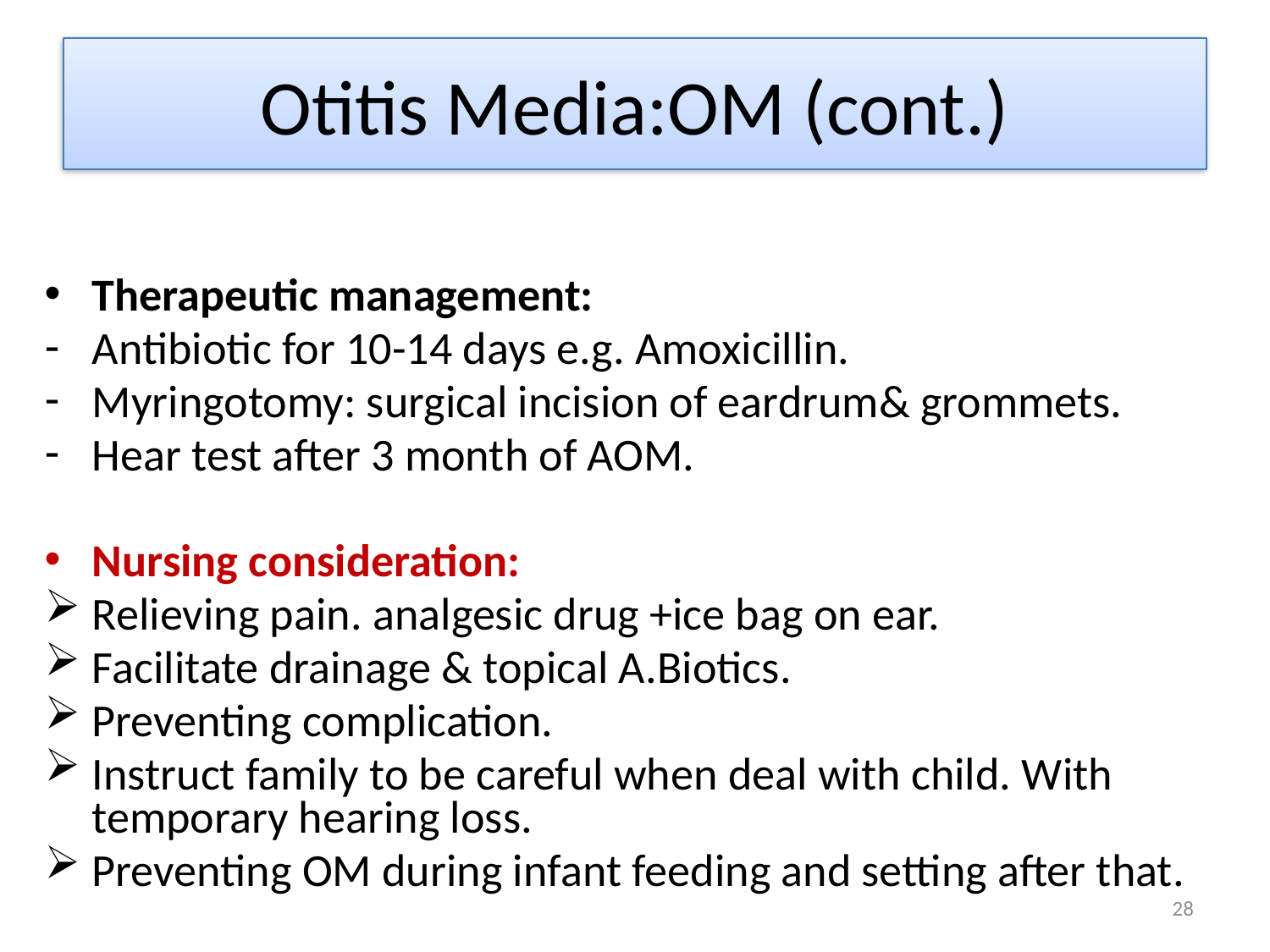

# Otitis Media:OM (cont.)
Therapeutic management:
Antibiotic for 10-14 days e.g. Amoxicillin.
Myringotomy: surgical incision of eardrum& grommets.
Hear test after 3 month of AOM.

Nursing consideration:
Relieving pain. analgesic drug +ice bag on ear.
Facilitate drainage & topical A.Biotics.
Preventing complication.
Instruct family to be careful when deal with child. With temporary hearing loss.
Preventing OM during infant feeding and setting after that.
28